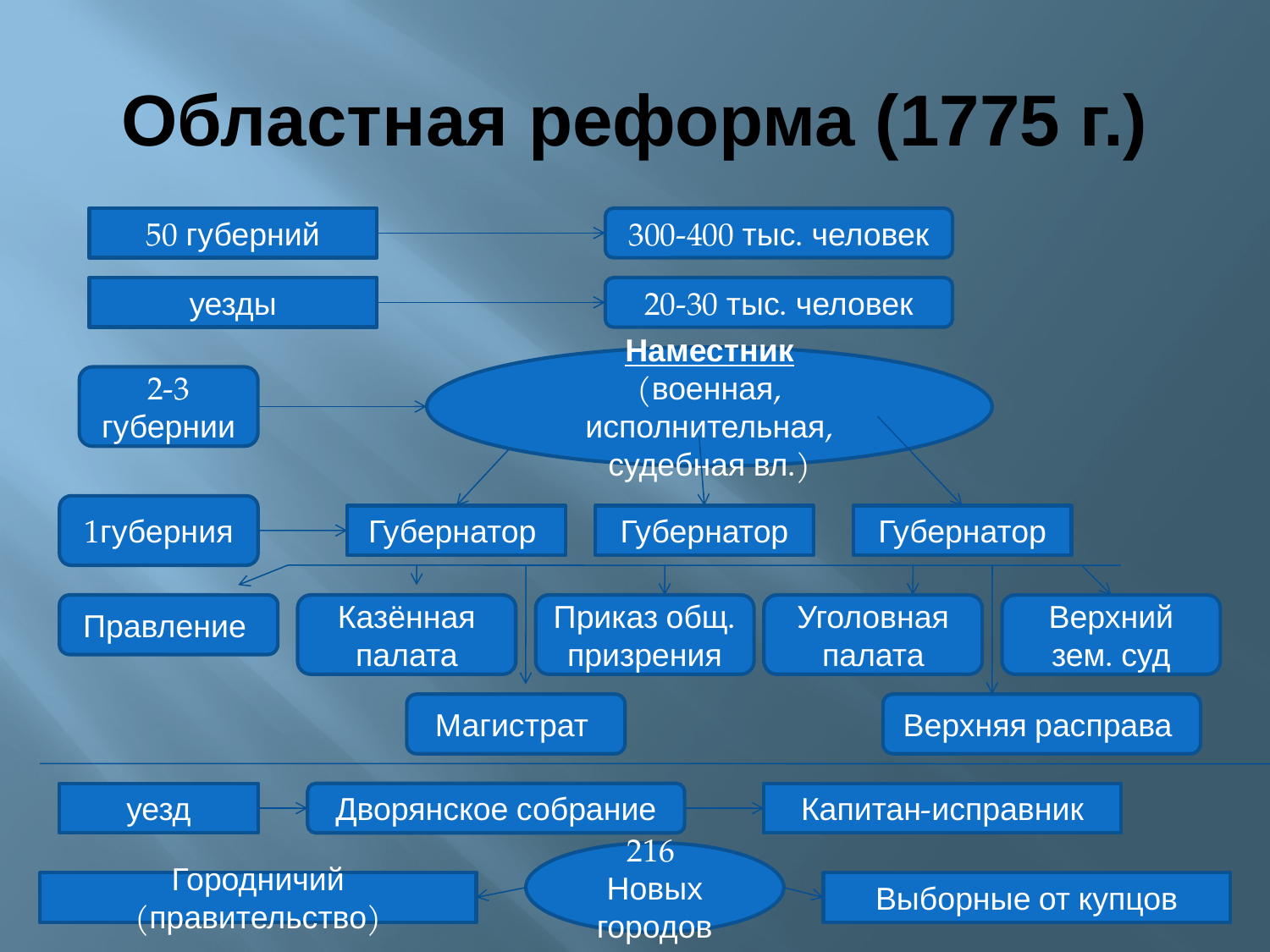

# Областная реформа (1775 г.)
50 губерний
300-400 тыс. человек
уезды
20-30 тыс. человек
Наместник
(военная, исполнительная, судебная вл.)
2-3 губернии
1губерния
Губернатор
Губернатор
Губернатор
Правление
Казённая палата
Приказ общ. призрения
Уголовная палата
Верхний зем. суд
Магистрат
Верхняя расправа
уезд
Дворянское собрание
Капитан-исправник
216  Новых городов
Городничий (правительство)
Выборные от купцов